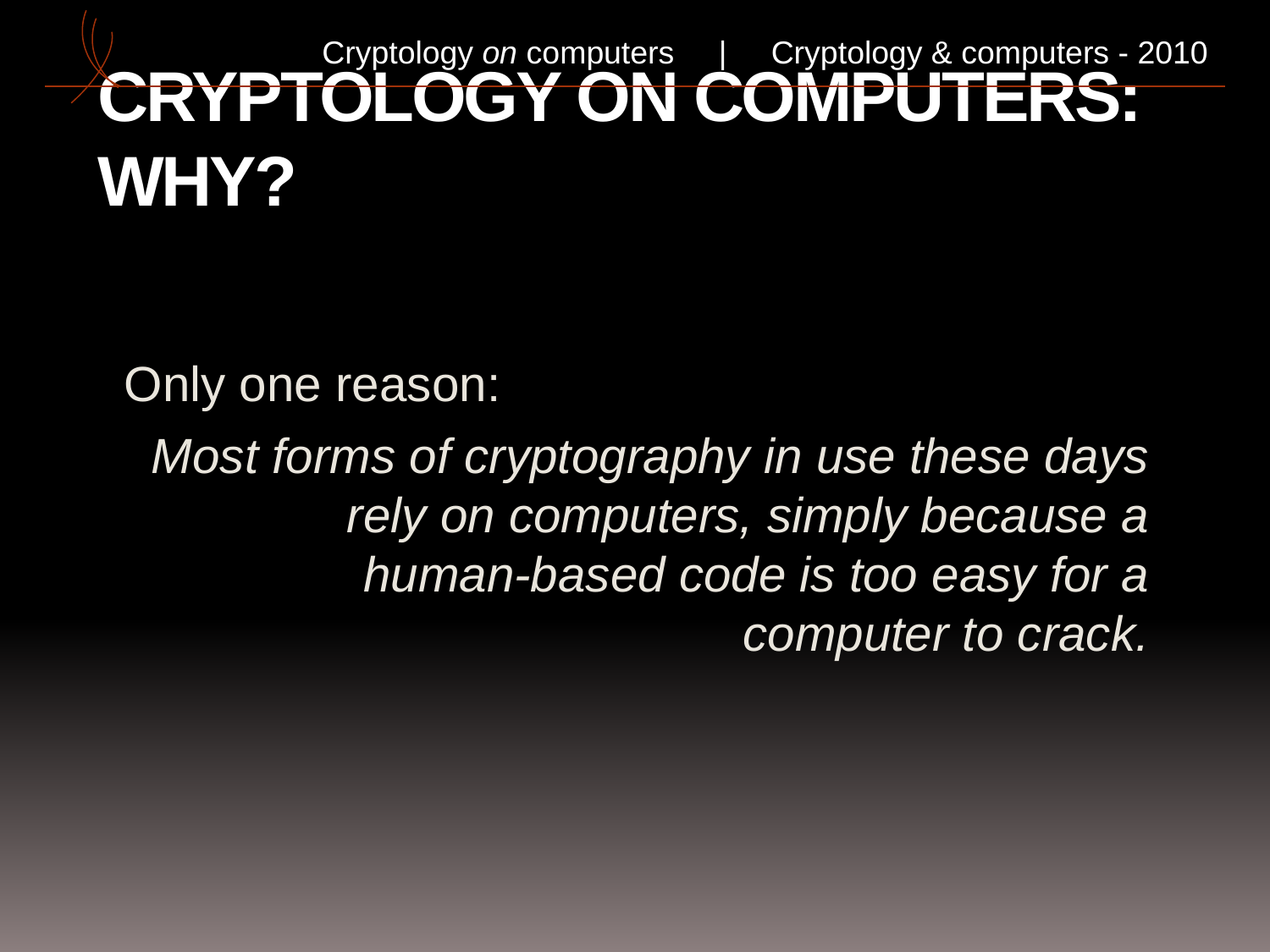

Cryptology on computers     |     Cryptology & computers - 2010
# Cryptology on computers: Why?
Only one reason:
Most forms of cryptography in use these days rely on computers, simply because a human-based code is too easy for a computer to crack.